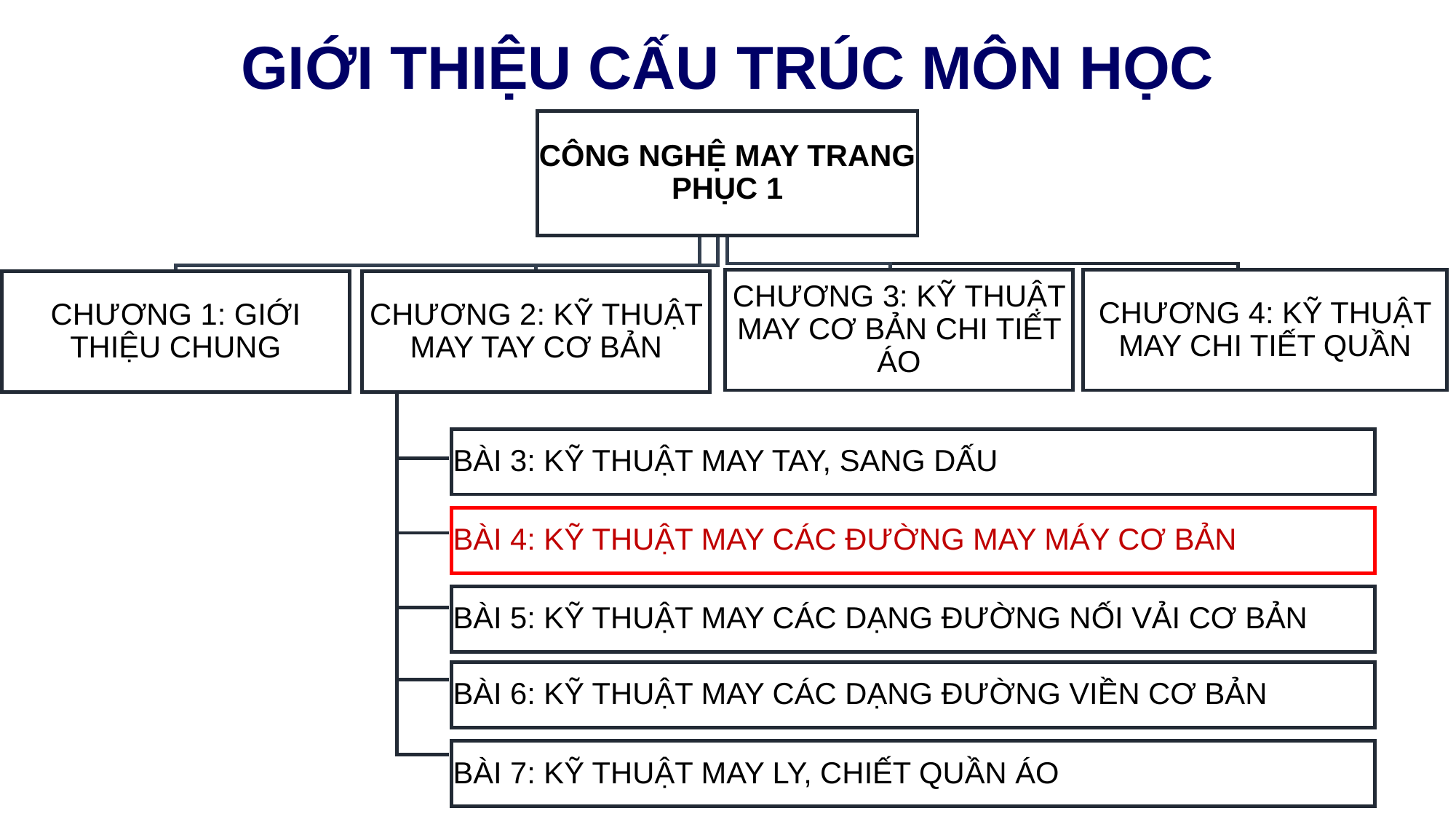

GIỚI THIỆU CẤU TRÚC MÔN HỌC
CÔNG NGHỆ MAY TRANG PHỤC 1
CHƯƠNG 1: GIỚI THIỆU CHUNG
CHƯƠNG 2: KỸ THUẬT MAY TAY CƠ BẢN
BÀI 3: KỸ THUẬT MAY TAY, SANG DẤU
BÀI 4: KỸ THUẬT MAY CÁC ĐƯỜNG MAY MÁY CƠ BẢN
BÀI 5: KỸ THUẬT MAY CÁC DẠNG ĐƯỜNG NỐI VẢI CƠ BẢN
BÀI 6: KỸ THUẬT MAY CÁC DẠNG ĐƯỜNG VIỀN CƠ BẢN
BÀI 7: KỸ THUẬT MAY LY, CHIẾT QUẦN ÁO
CHƯƠNG 3: KỸ THUẬT MAY CƠ BẢN CHI TIẾT ÁO
CHƯƠNG 4: KỸ THUẬT MAY CHI TIẾT QUẦN